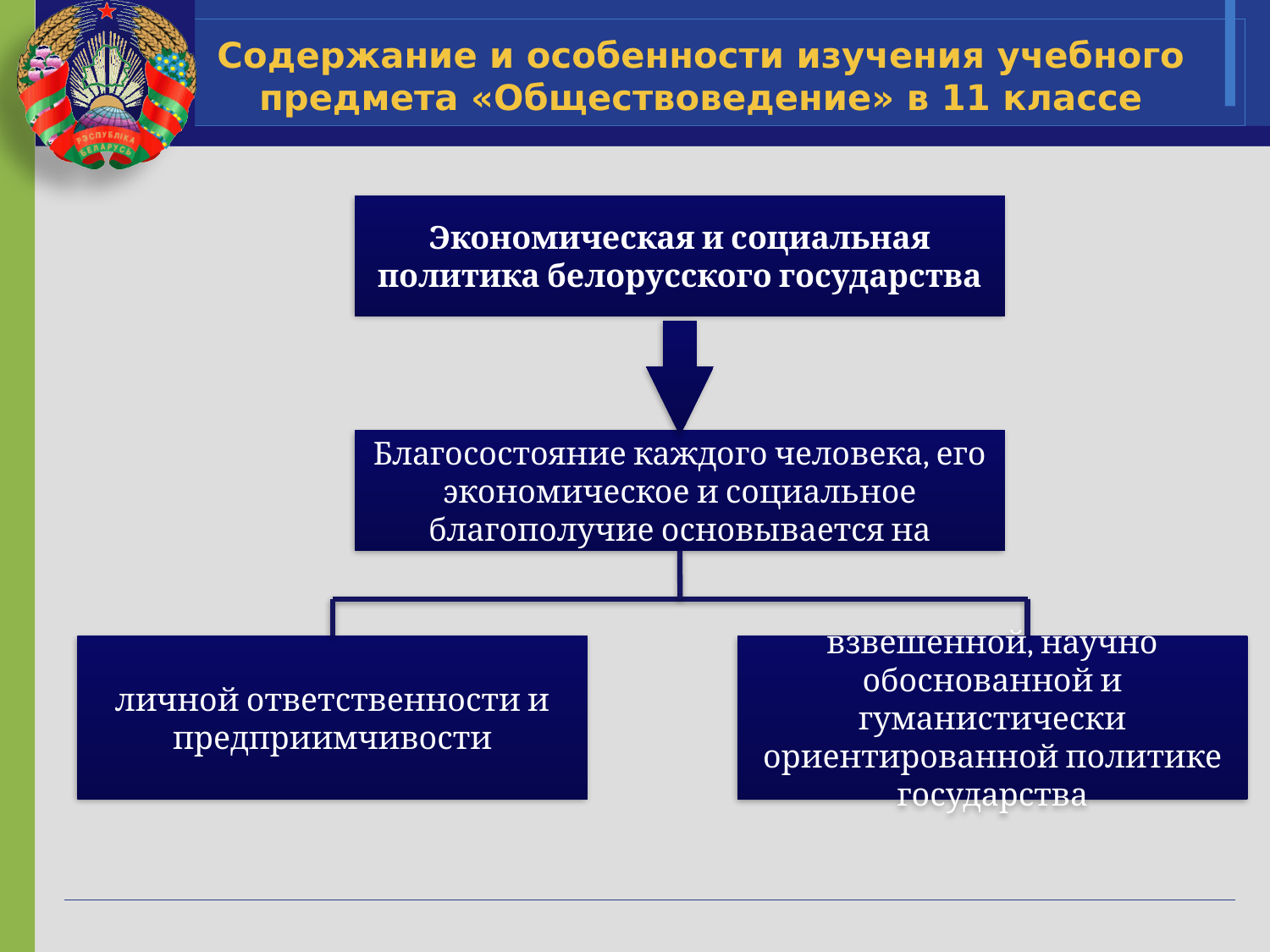

# Содержание и особенности изучения учебного предмета «Обществоведение» в 11 классе
Экономическая и социальная политика белорусского государства

Благосостояние каждого человека, его экономическое и социальное благополучие основывается на
личной ответственности и предприимчивости
взвешенной, научно обоснованной и гуманистически ориентированной политике государства